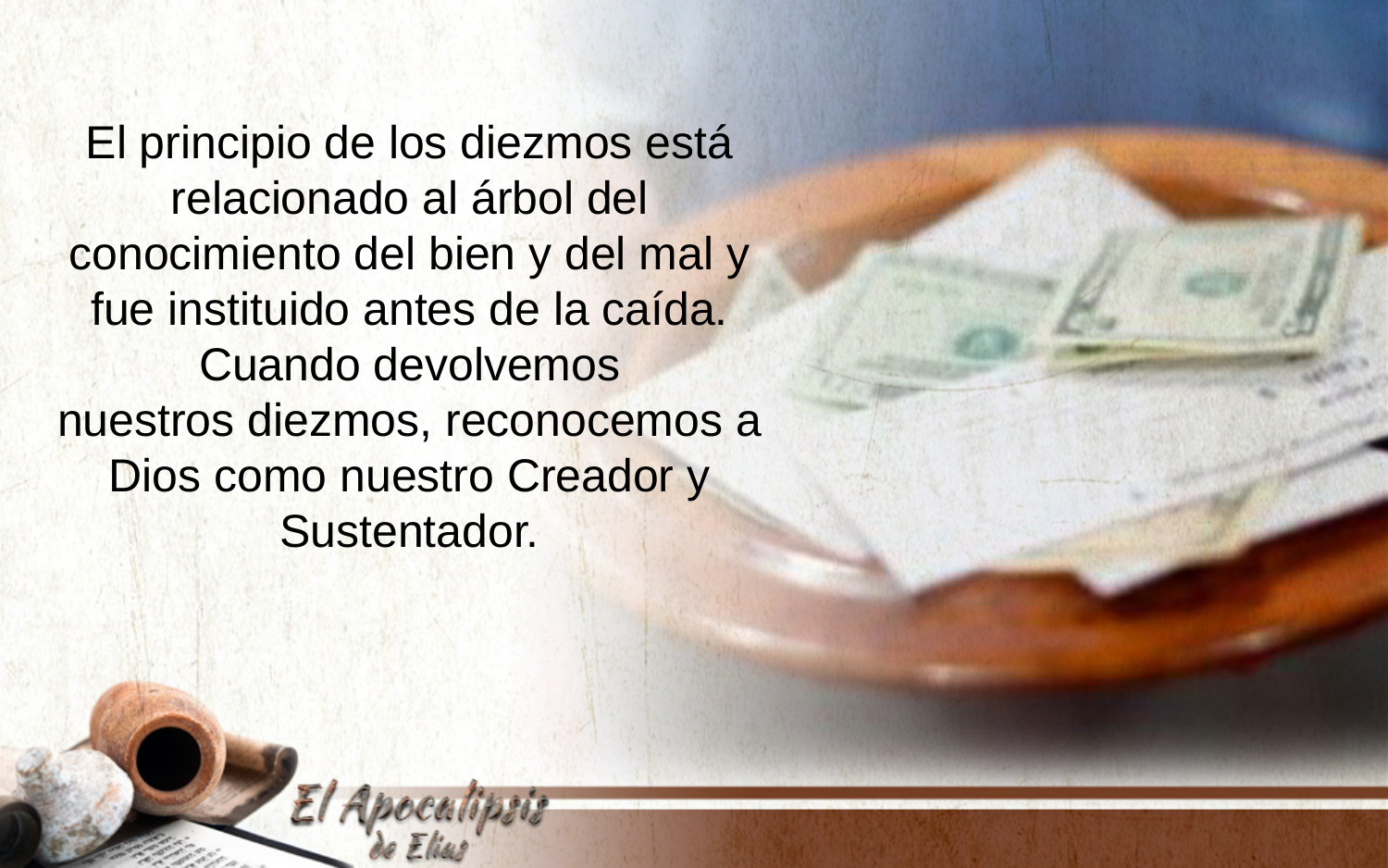

El principio de los diezmos está relacionado al árbol del conocimiento del bien y del mal y fue instituido antes de la caída. Cuando devolvemos
nuestros diezmos, reconocemos a Dios como nuestro Creador y
Sustentador.